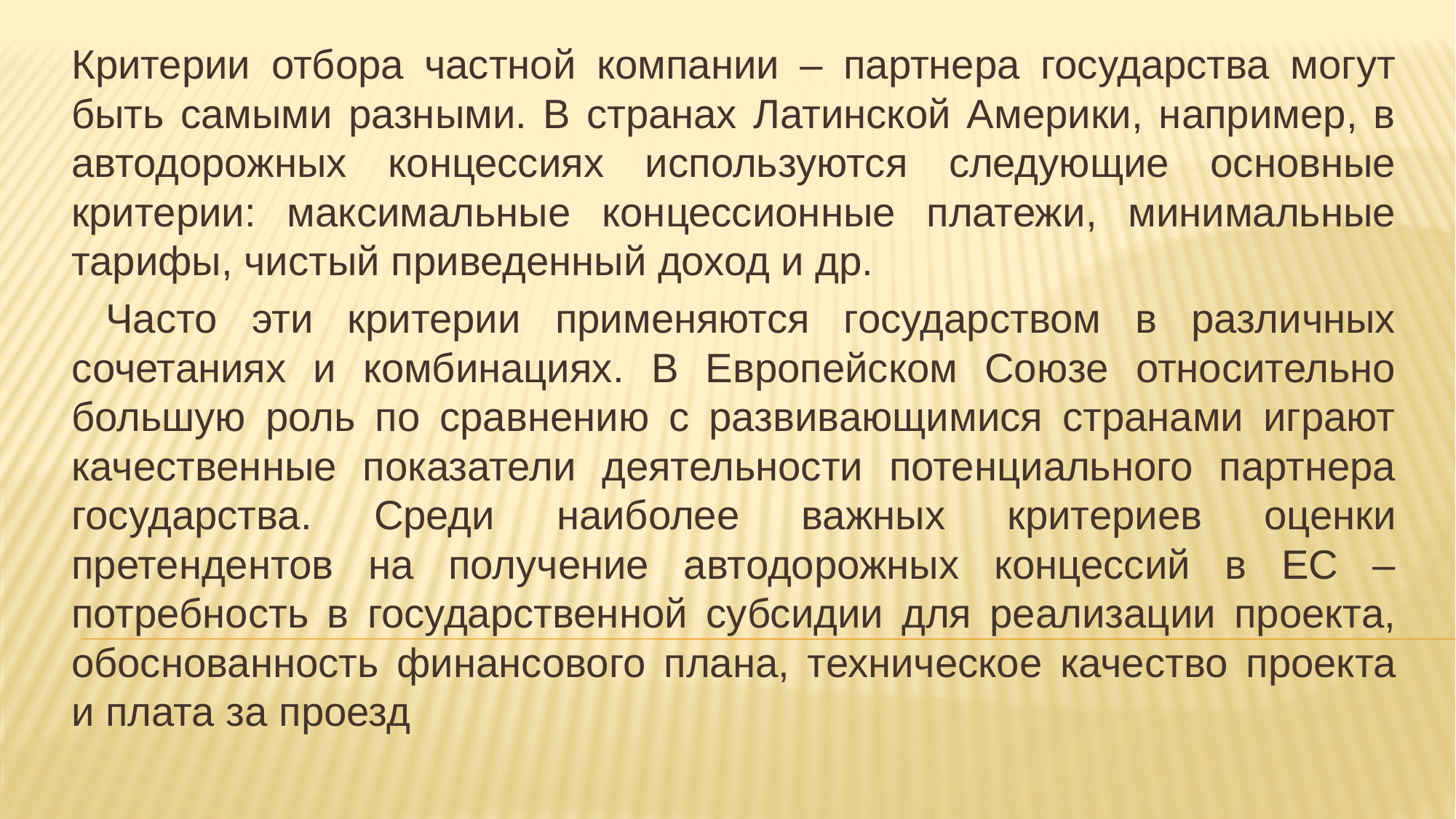

Критерии отбора частной компании – партнера государства могут быть самыми разными. В странах Латинской Америки, например, в автодорожных концессиях используются следующие основные критерии: максимальные концессионные платежи, минимальные тарифы, чистый приведенный доход и др.
 Часто эти критерии применяются государством в различных сочетаниях и комбинациях. В Европейском Союзе относительно большую роль по сравнению с развивающимися странами играют качественные показатели деятельности потенциального партнера государства. Среди наиболее важных критериев оценки претендентов на получение автодорожных концессий в ЕС – потребность в государственной субсидии для реализации проекта, обоснованность финансового плана, техническое качество проекта и плата за проезд